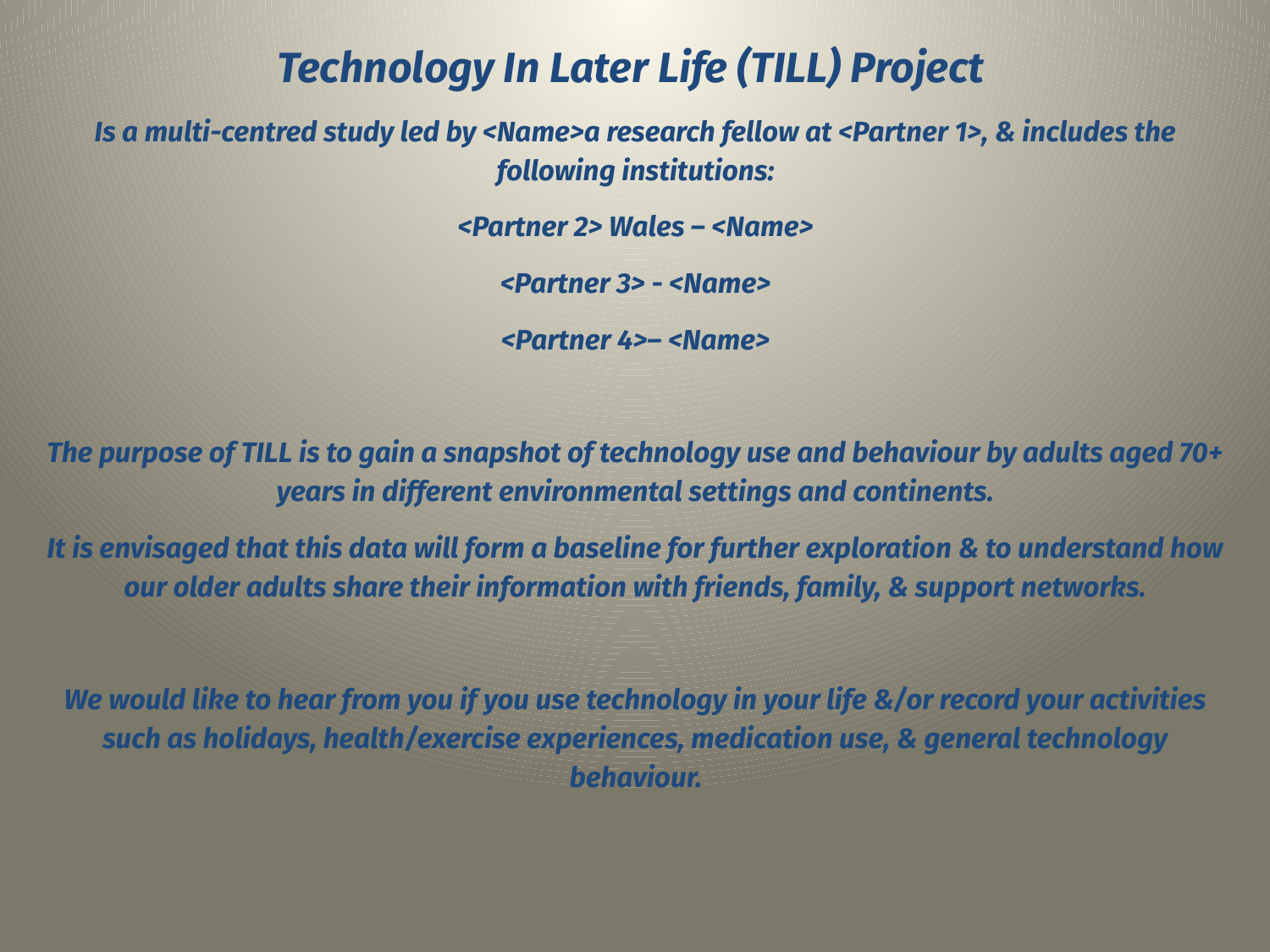

Technology In Later Life (TILL) Project
Is a multi-centred study led by <Name>a research fellow at <Partner 1>, & includes the following institutions:
<Partner 2> Wales – <Name>
<Partner 3> - <Name>
<Partner 4>– <Name>

The purpose of TILL is to gain a snapshot of technology use and behaviour by adults aged 70+ years in different environmental settings and continents.
It is envisaged that this data will form a baseline for further exploration & to understand how our older adults share their information with friends, family, & support networks.

We would like to hear from you if you use technology in your life &/or record your activities such as holidays, health/exercise experiences, medication use, & general technology behaviour.